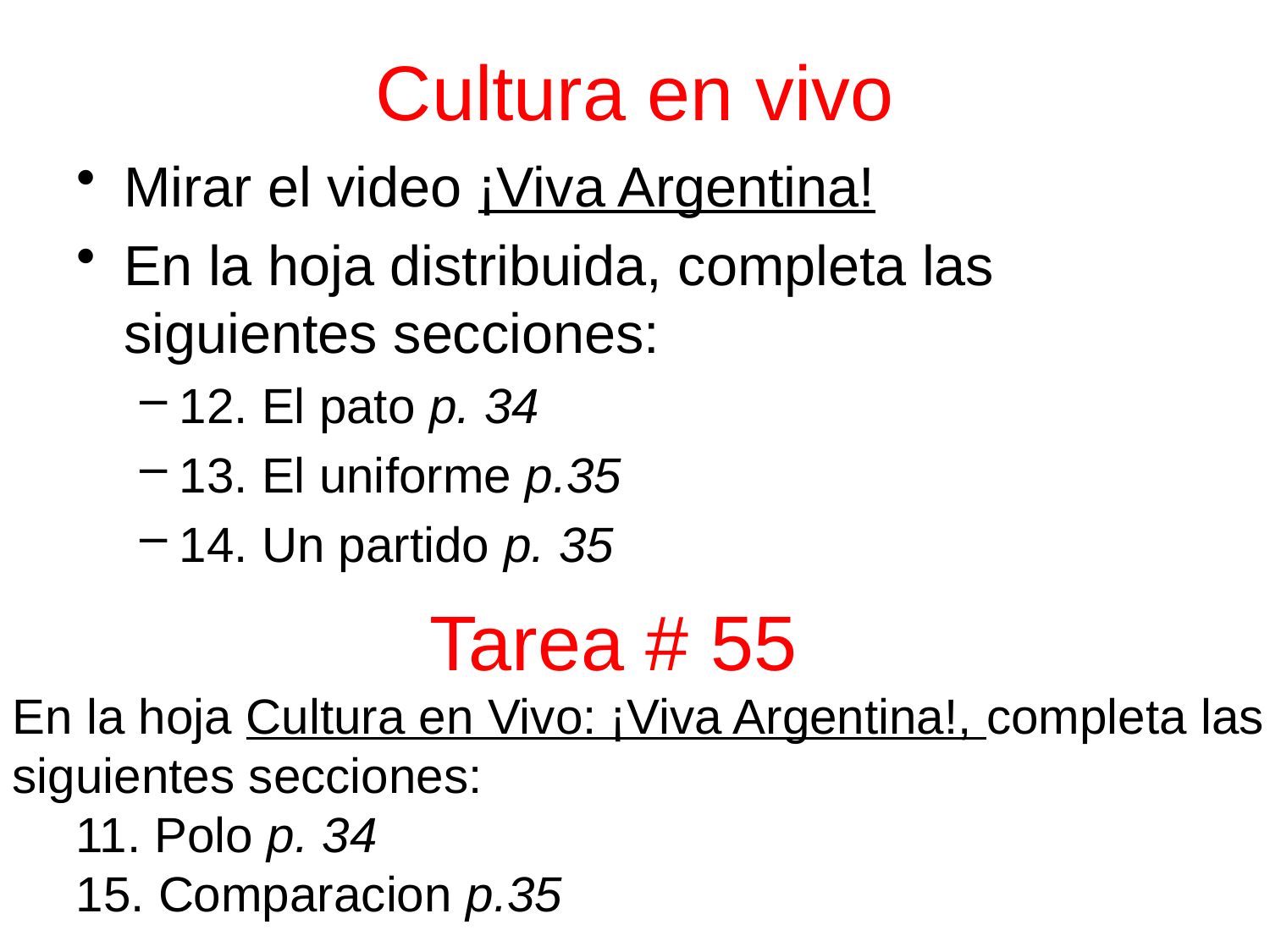

# Cultura en vivo
Mirar el video ¡Viva Argentina!
En la hoja distribuida, completa las siguientes secciones:
12. El pato p. 34
13. El uniforme p.35
14. Un partido p. 35
Tarea # 55
En la hoja Cultura en Vivo: ¡Viva Argentina!, completa las siguientes secciones:
11. Polo p. 34
15. Comparacion p.35